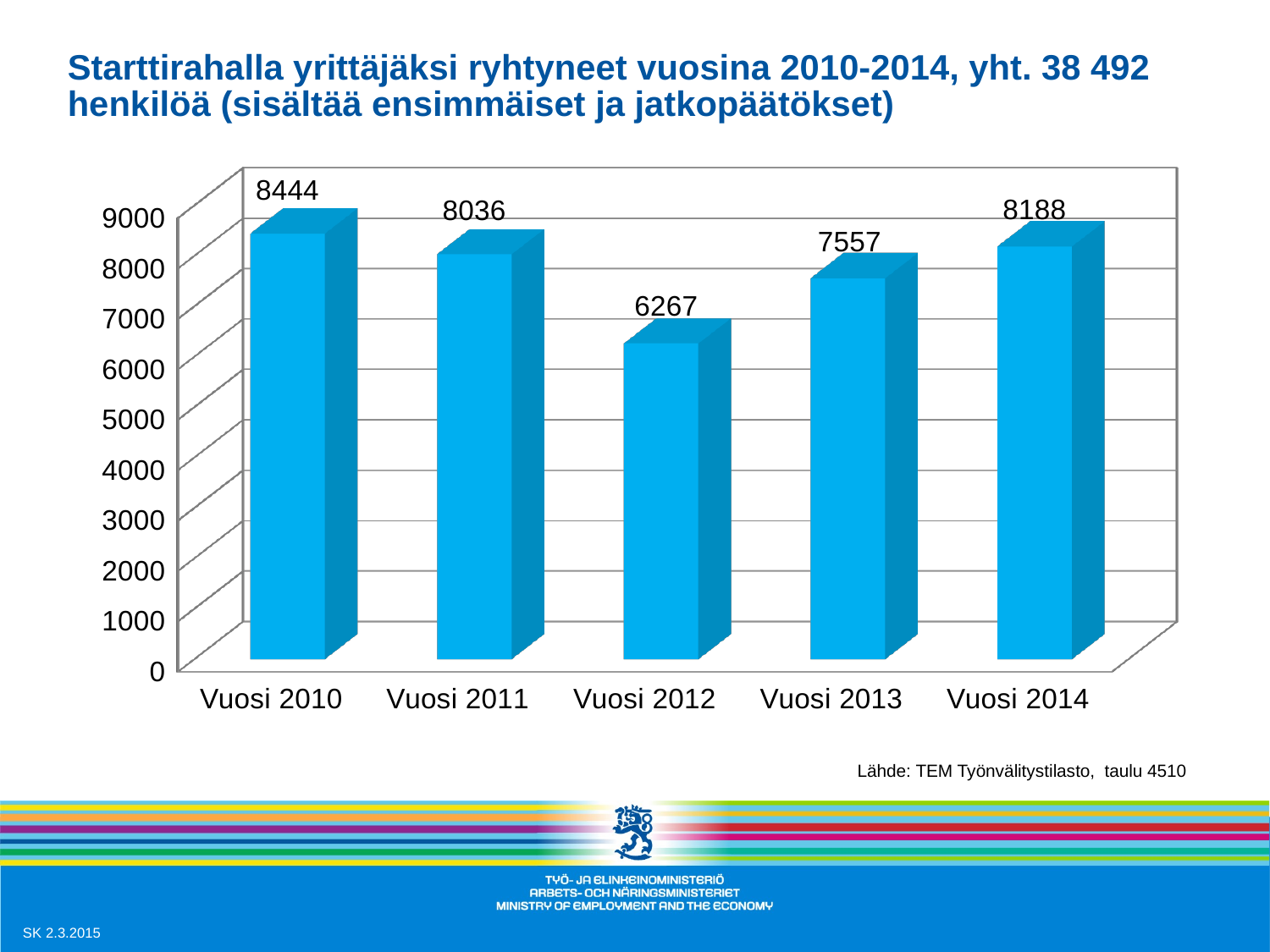

# Starttirahalla yrittäjäksi ryhtyneet vuosina 2010-2014, yht. 38 492 henkilöä (sisältää ensimmäiset ja jatkopäätökset)

[unsupported chart]

Lähde: TEM Työnvälitystilasto,  taulu 4510
SK 2.3.2015